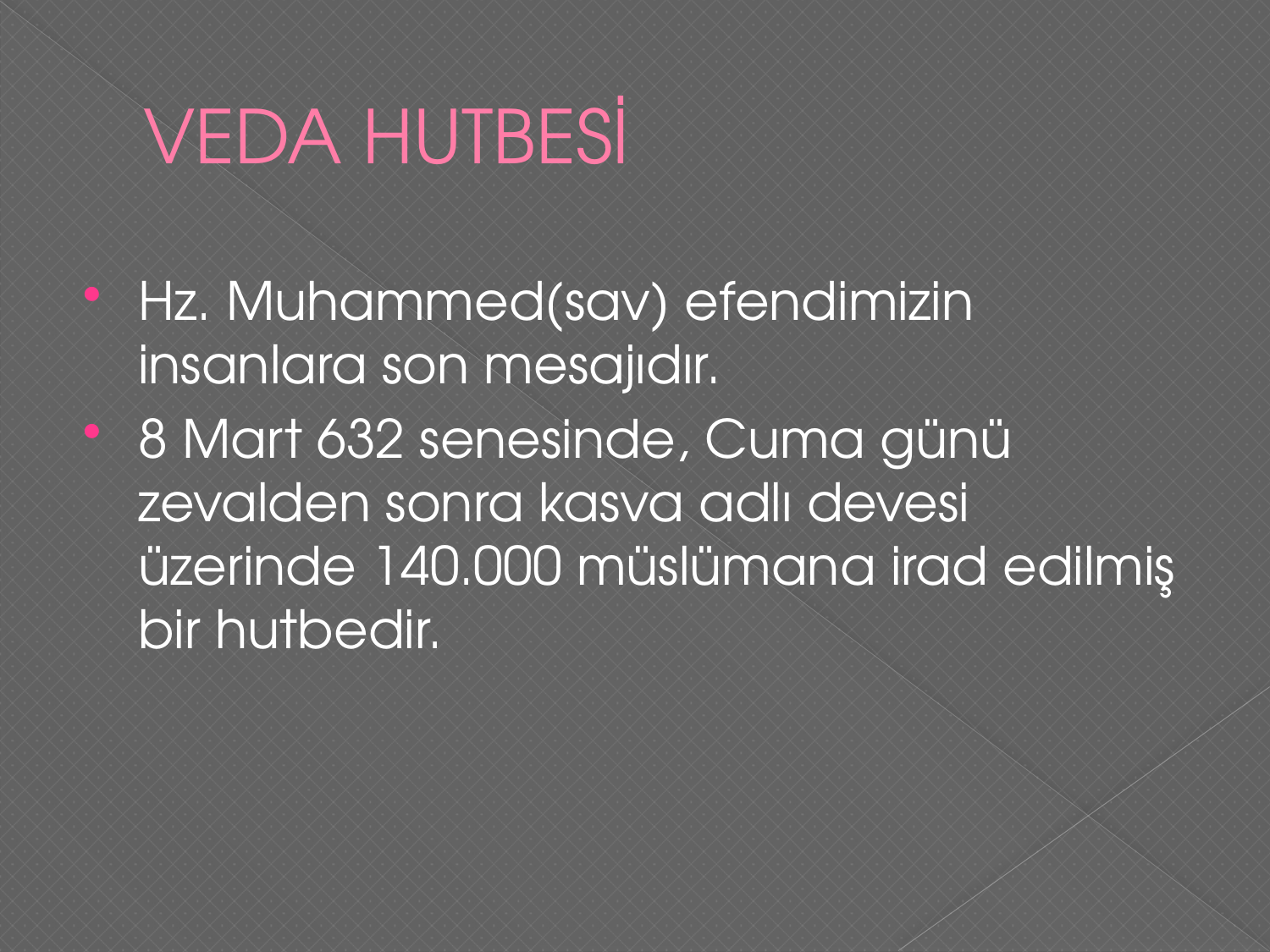

# VEDA HUTBESİ
Hz. Muhammed(sav) efendimizin insanlara son mesajıdır.
8 Mart 632 senesinde, Cuma günü zevalden sonra kasva adlı devesi üzerinde 140.000 müslümana irad edilmiş bir hutbedir.